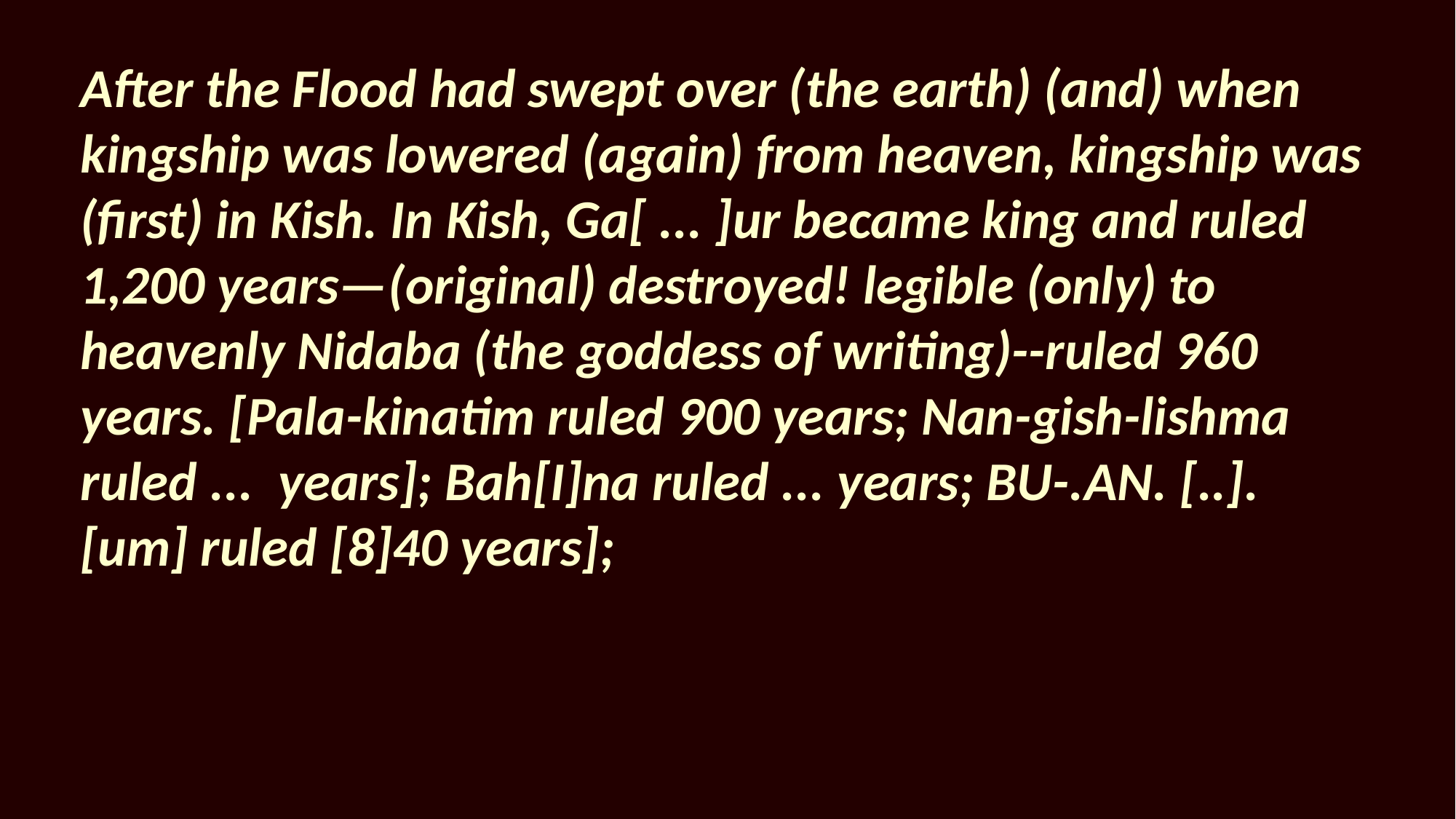

After the Flood had swept over (the earth) (and) when kingship was lowered (again) from heaven, kingship was (first) in Kish. In Kish, Ga[ ... ]ur became king and ruled 1,200 years—(original) destroyed! legible (only) to heavenly Nidaba (the goddess of writing)--ruled 960 years. [Pala-kinatim ruled 900 years; Nan-gish-lishma ruled ...  years]; Bah[I]na ruled ... years; BU-.AN. [..]. [um] ruled [8]40 years];